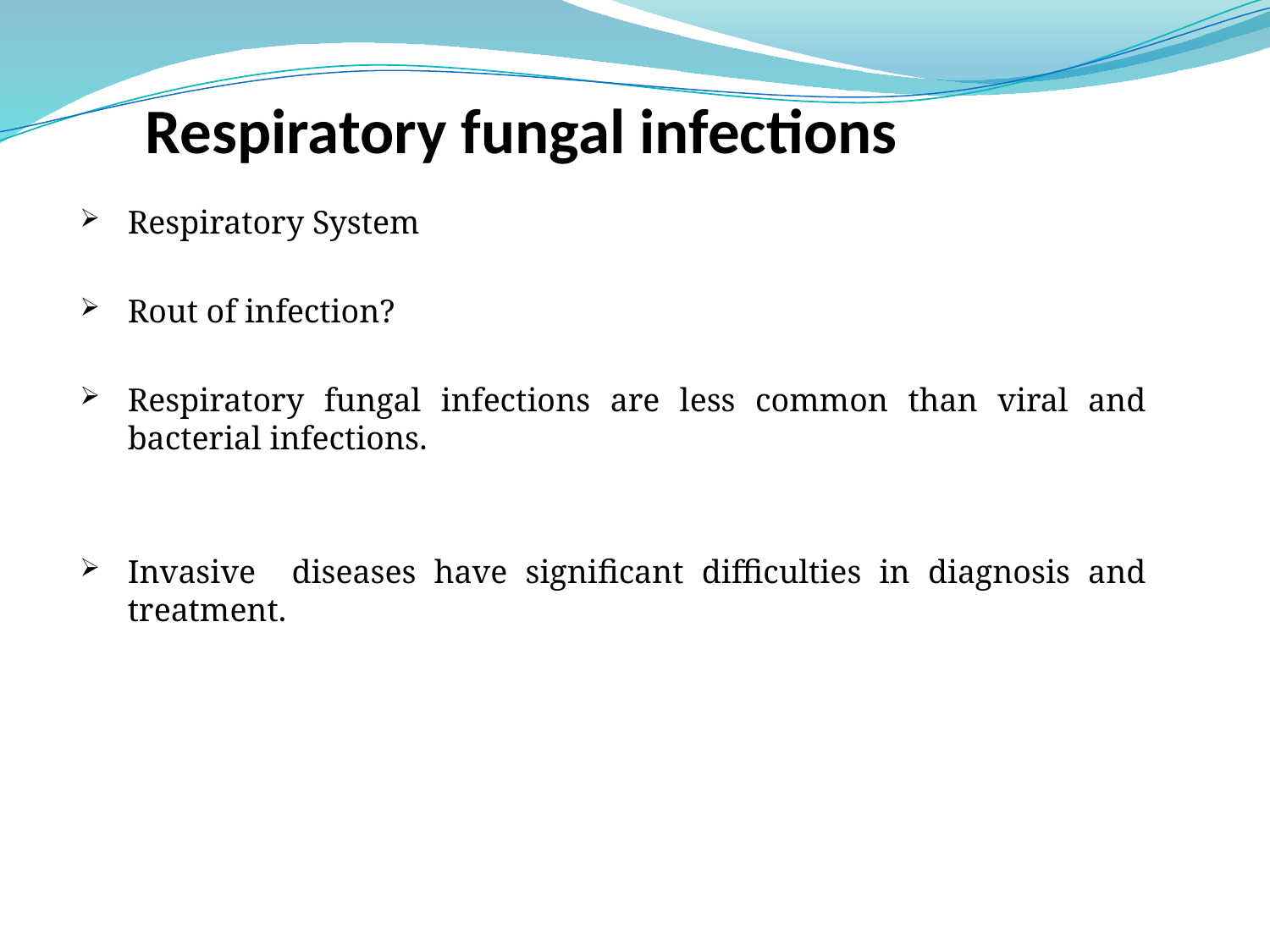

# Respiratory fungal infections
Respiratory System

Rout of infection?

Respiratory fungal infections are less common than viral and bacterial infections.

Invasive  diseases have significant difficulties in diagnosis and treatment.